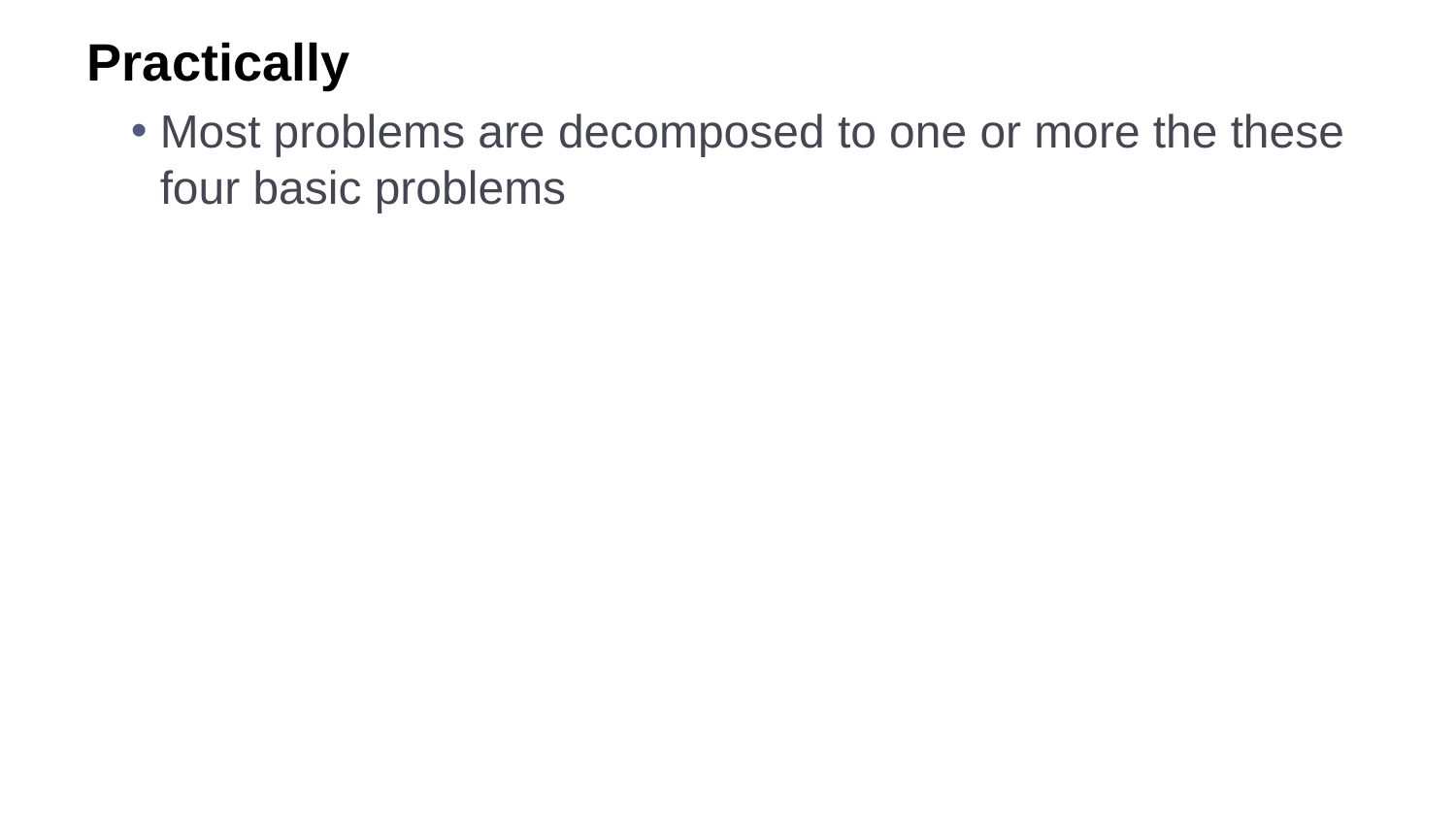

Practically
Most problems are decomposed to one or more the these four basic problems